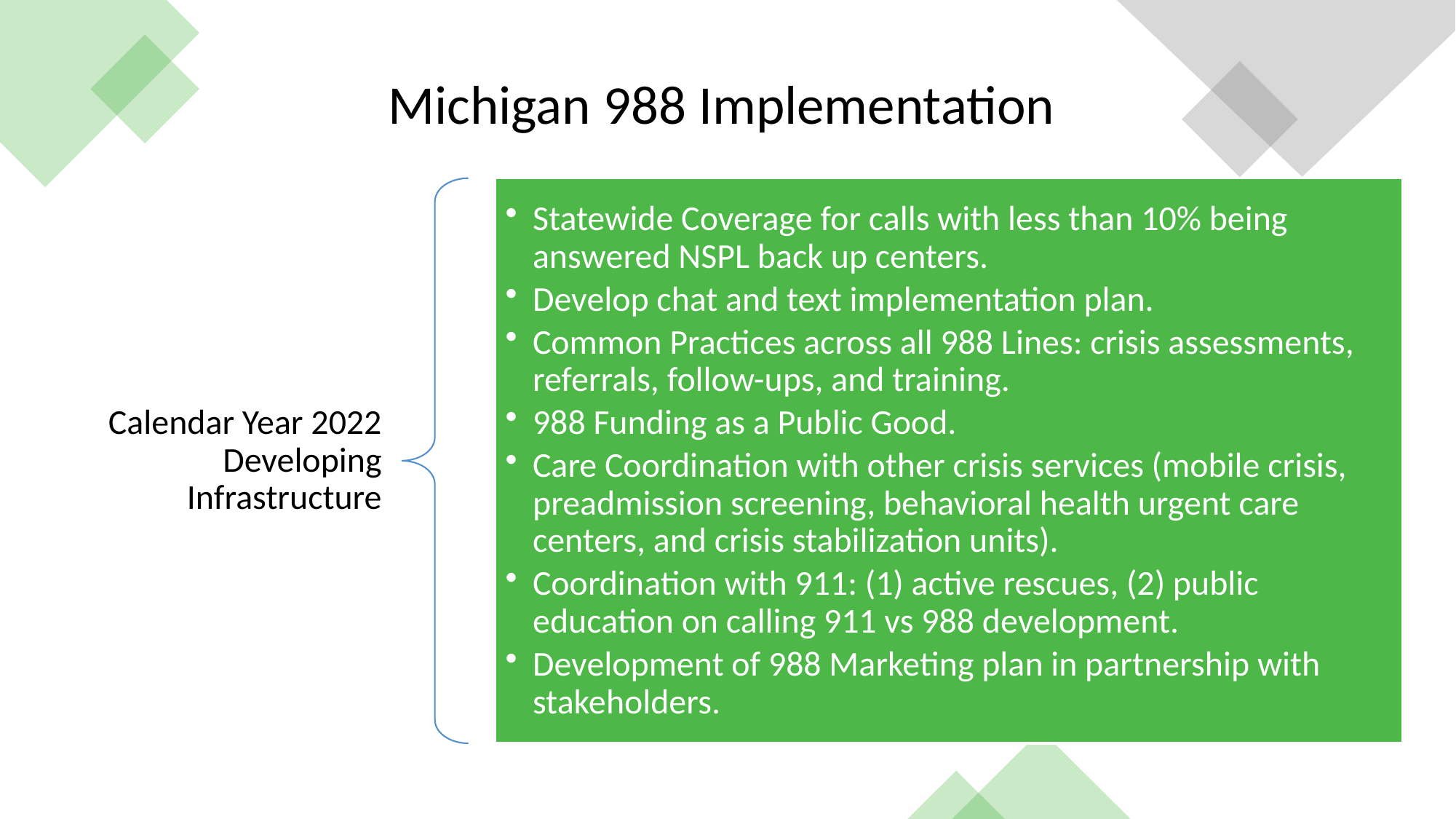

# Michigan 988 Implementation

Calendar Year 2022 Developing Infrastructure
Statewide Coverage for calls with less than 10% being answered NSPL back up centers.
Develop chat and text implementation plan.
Common Practices across all 988 Lines: crisis assessments, referrals, follow-ups, and training.
988 Funding as a Public Good.
Care Coordination with other crisis services (mobile crisis, preadmission screening, behavioral health urgent care centers, and crisis stabilization units).
Coordination with 911: (1) active rescues, (2) public education on calling 911 vs 988 development.
Development of 988 Marketing plan in partnership with stakeholders.